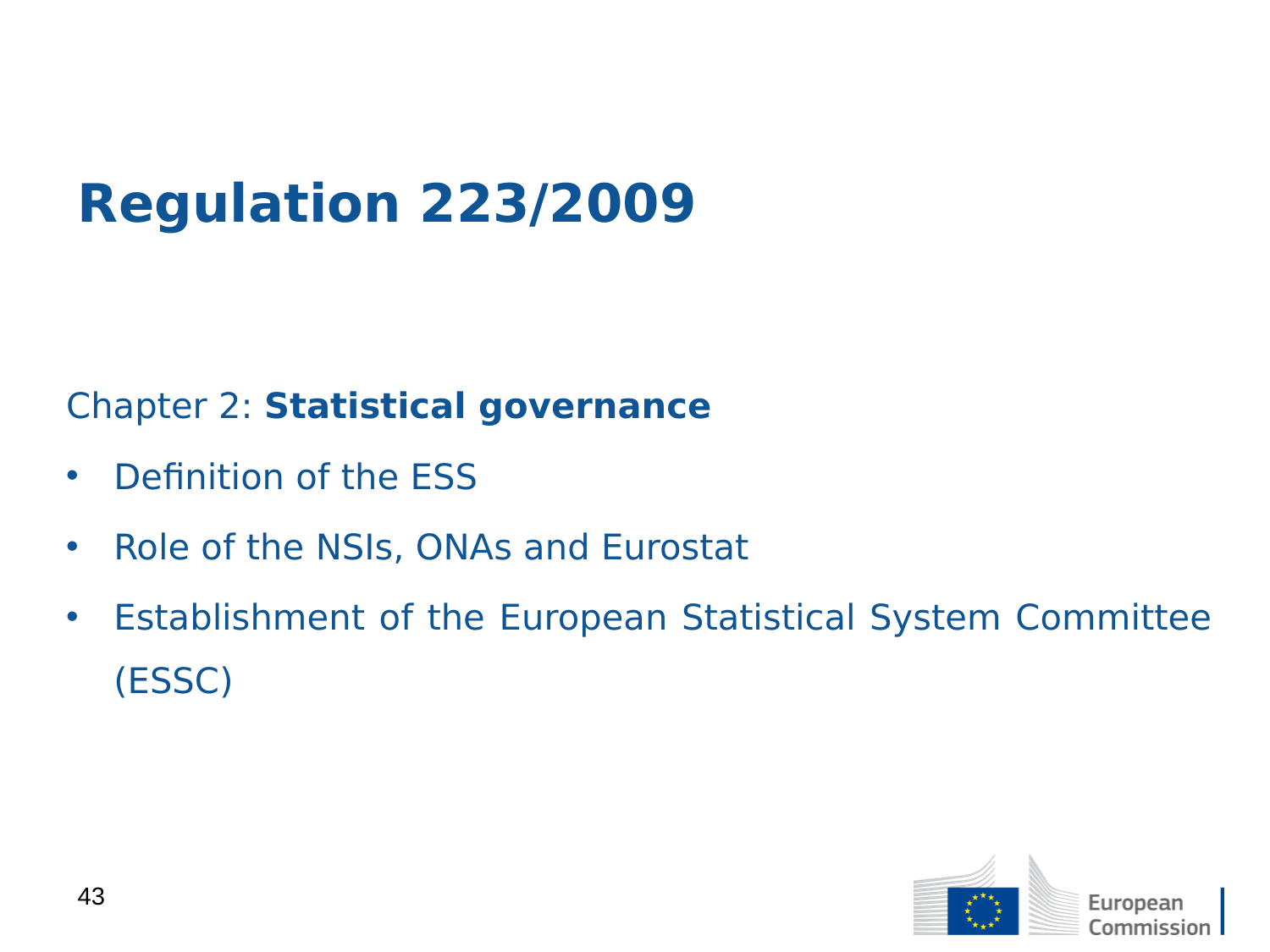

# Regulation 223/2009
Chapter 2: Statistical governance
Definition of the ESS
Role of the NSIs, ONAs and Eurostat
Establishment of the European Statistical System Committee (ESSC)

43